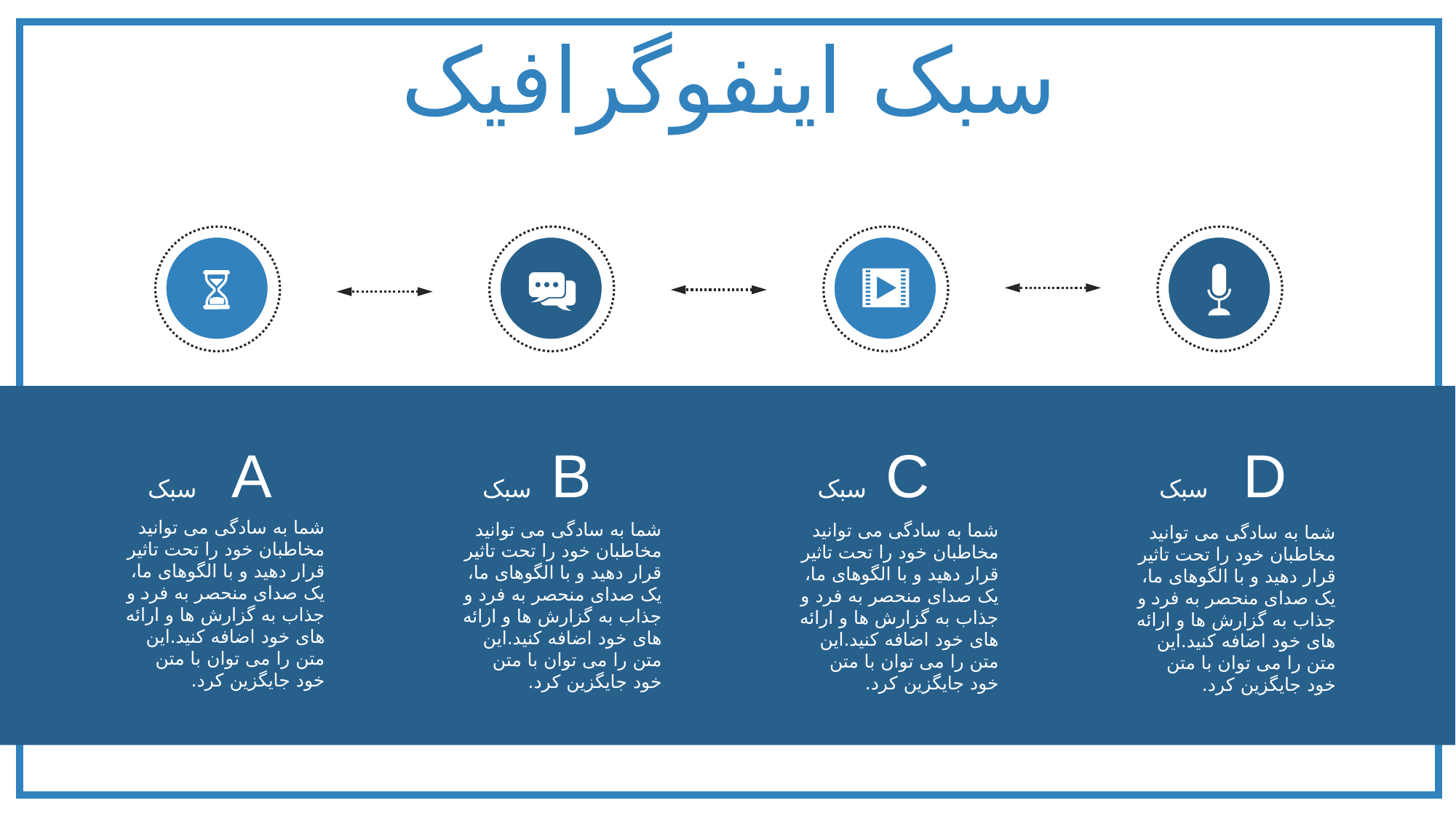

سبک اینفوگرافیک

A  سبک
 B سبک
 C سبک
D  سبک
شما به سادگی می توانید مخاطبان خود را تحت تاثیر قرار دهید و با الگوهای ما، یک صدای منحصر به فرد و جذاب به گزارش ها و ارائه های خود اضافه کنید.این متن را می توان با متن خود جایگزین کرد.
شما به سادگی می توانید مخاطبان خود را تحت تاثیر قرار دهید و با الگوهای ما، یک صدای منحصر به فرد و جذاب به گزارش ها و ارائه های خود اضافه کنید.این متن را می توان با متن خود جایگزین کرد.
شما به سادگی می توانید مخاطبان خود را تحت تاثیر قرار دهید و با الگوهای ما، یک صدای منحصر به فرد و جذاب به گزارش ها و ارائه های خود اضافه کنید.این متن را می توان با متن خود جایگزین کرد.
شما به سادگی می توانید مخاطبان خود را تحت تاثیر قرار دهید و با الگوهای ما، یک صدای منحصر به فرد و جذاب به گزارش ها و ارائه های خود اضافه کنید.این متن را می توان با متن خود جایگزین کرد.